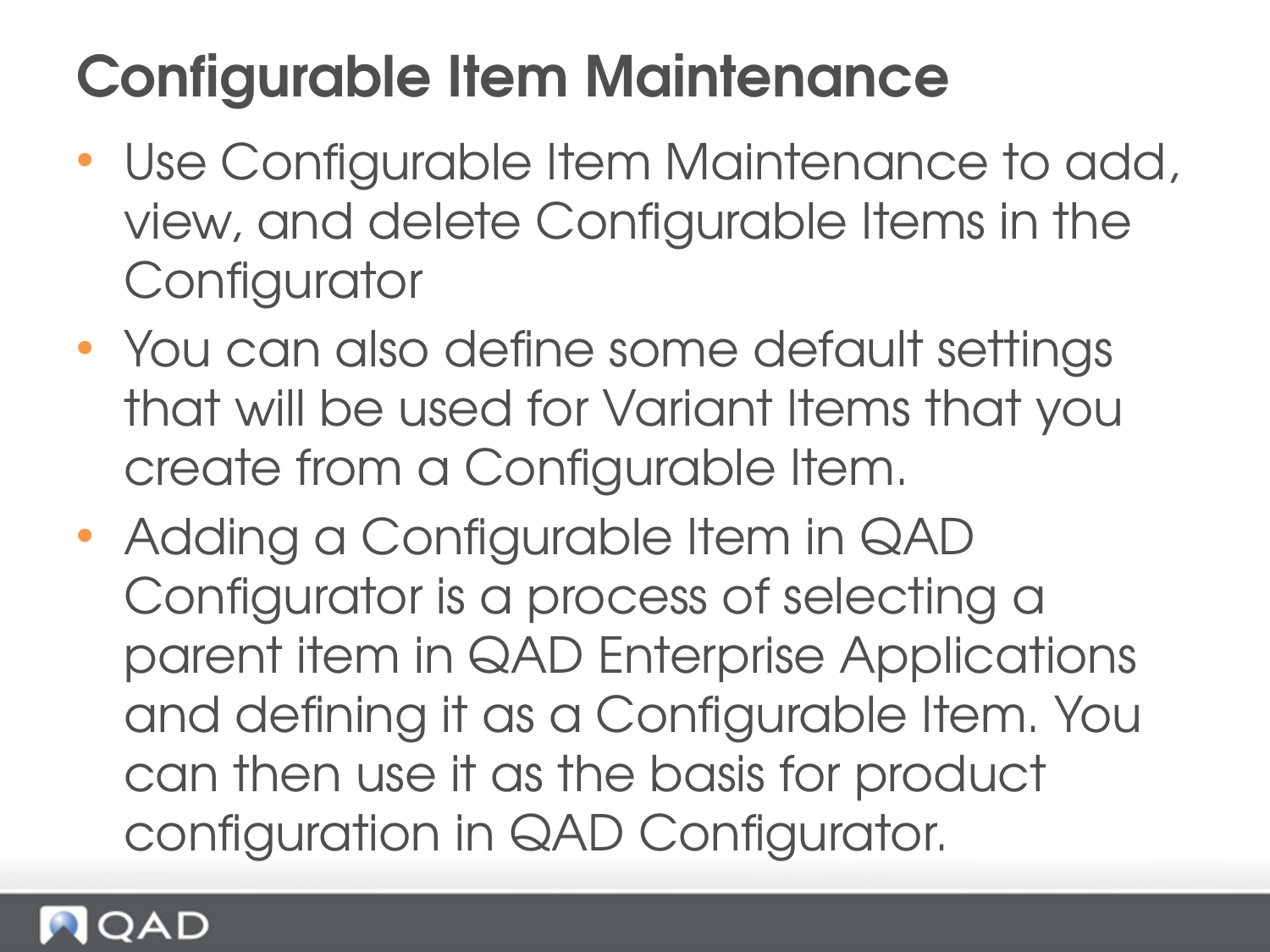

# Configurable Item Maintenance
Use Configurable Item Maintenance to add, view, and delete Configurable Items in the Configurator
You can also define some default settings that will be used for Variant Items that you create from a Configurable Item.
Adding a Configurable Item in QAD Configurator is a process of selecting a parent item in QAD Enterprise Applications and defining it as a Configurable Item. You can then use it as the basis for product configuration in QAD Configurator.